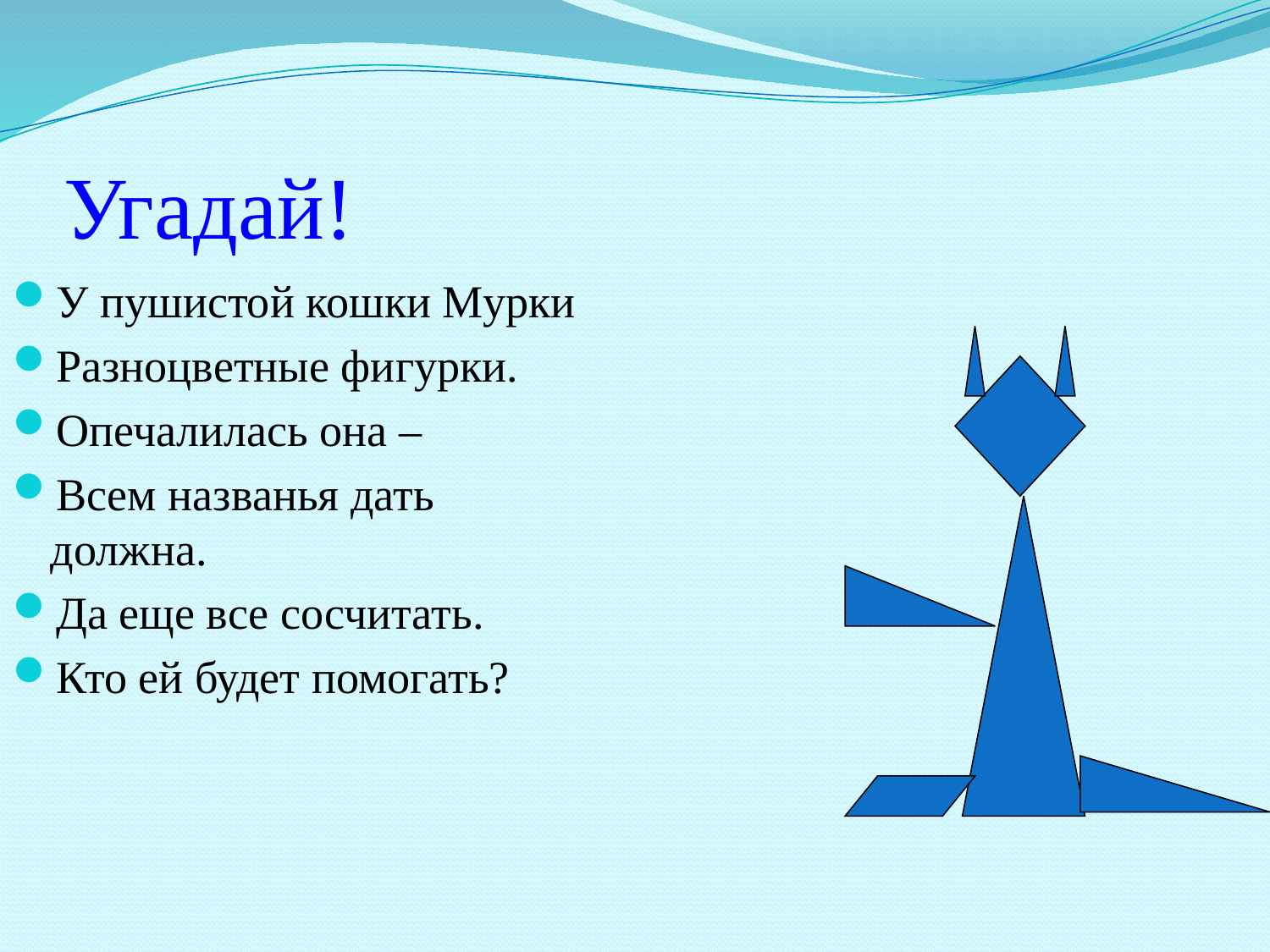

# Угадай!
У пушистой кошки Мурки
Разноцветные фигурки.
Опечалилась она –
Всем названья дать должна.
Да еще все сосчитать.
Кто ей будет помогать?